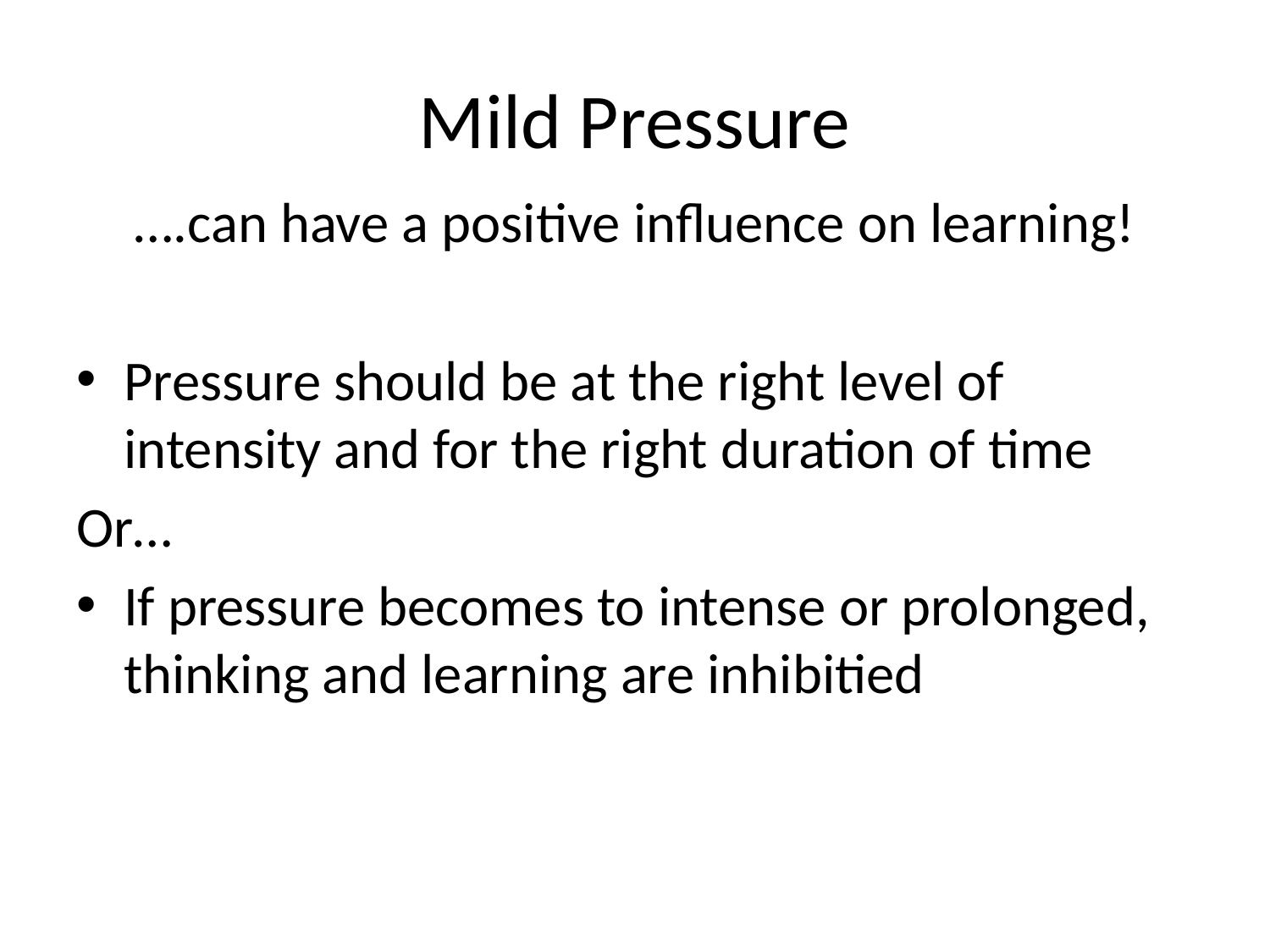

# Mild Pressure
….can have a positive influence on learning!

Pressure should be at the right level of intensity and for the right duration of time
Or…
If pressure becomes to intense or prolonged, thinking and learning are inhibitied